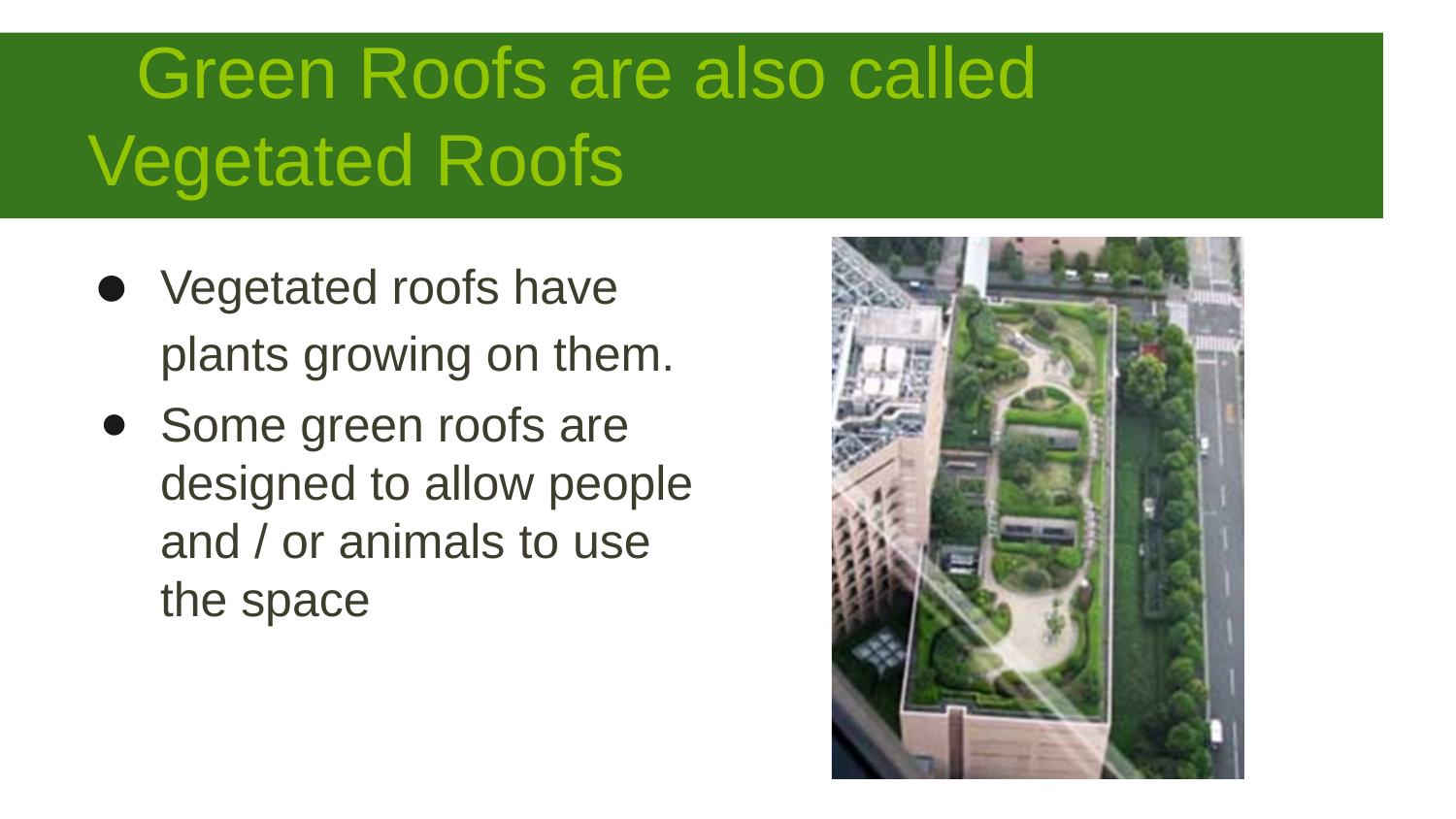

# Green Roofs are also called Vegetated Roofs
Vegetated roofs have plants growing on them.
Some green roofs are designed to allow people and / or animals to use the space

Photo Credit: www.mexicohazalgo.org